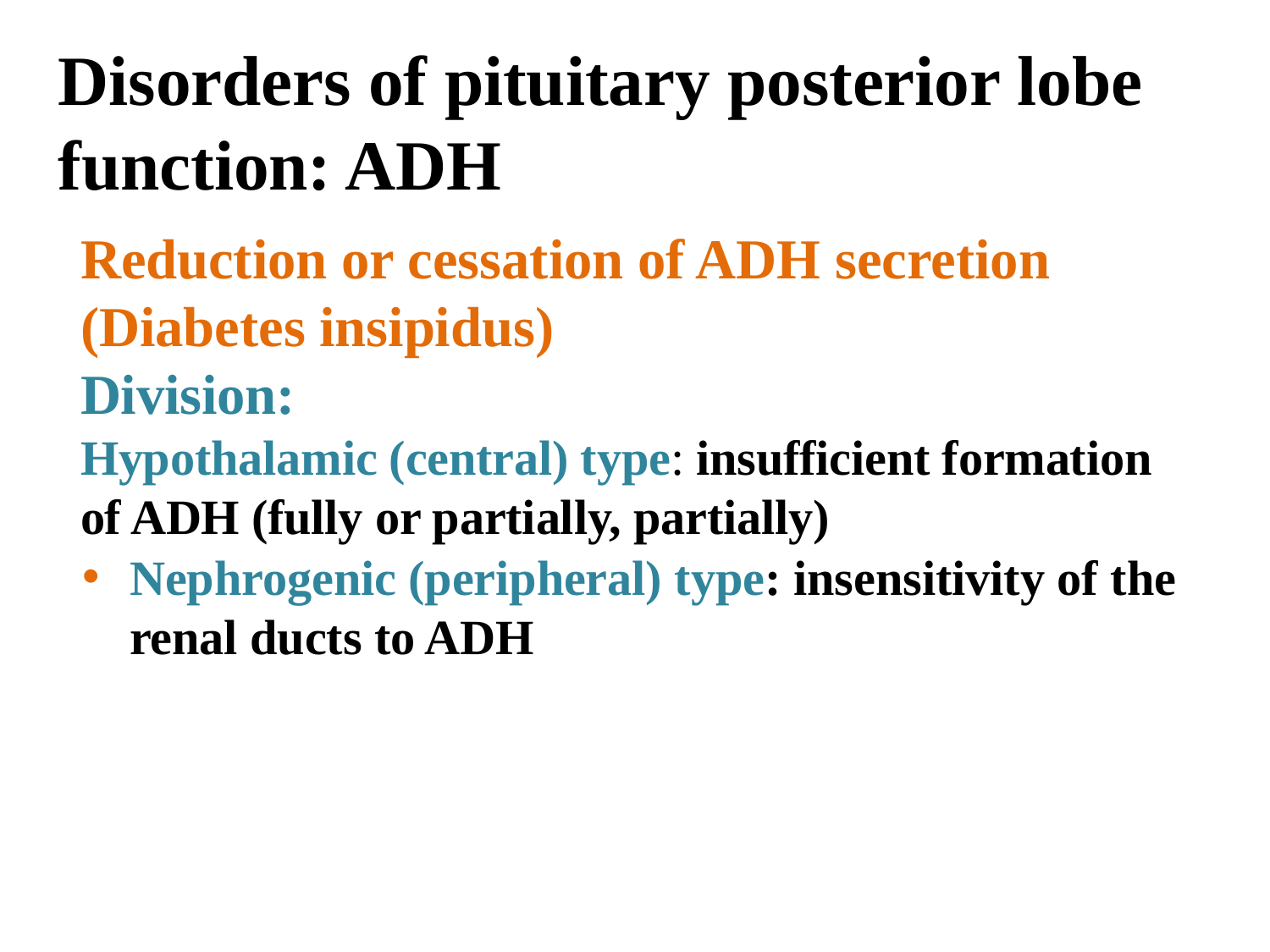

# Disorders of pituitary posterior lobe function: ADH

Reduction or cessation of ADH secretion
(Diabetes insipidus)
Division:
Hypothalamic (central) type: insufficient formation of ADH (fully or partially, partially)
Nephrogenic (peripheral) type: insensitivity of the renal ducts to ADH